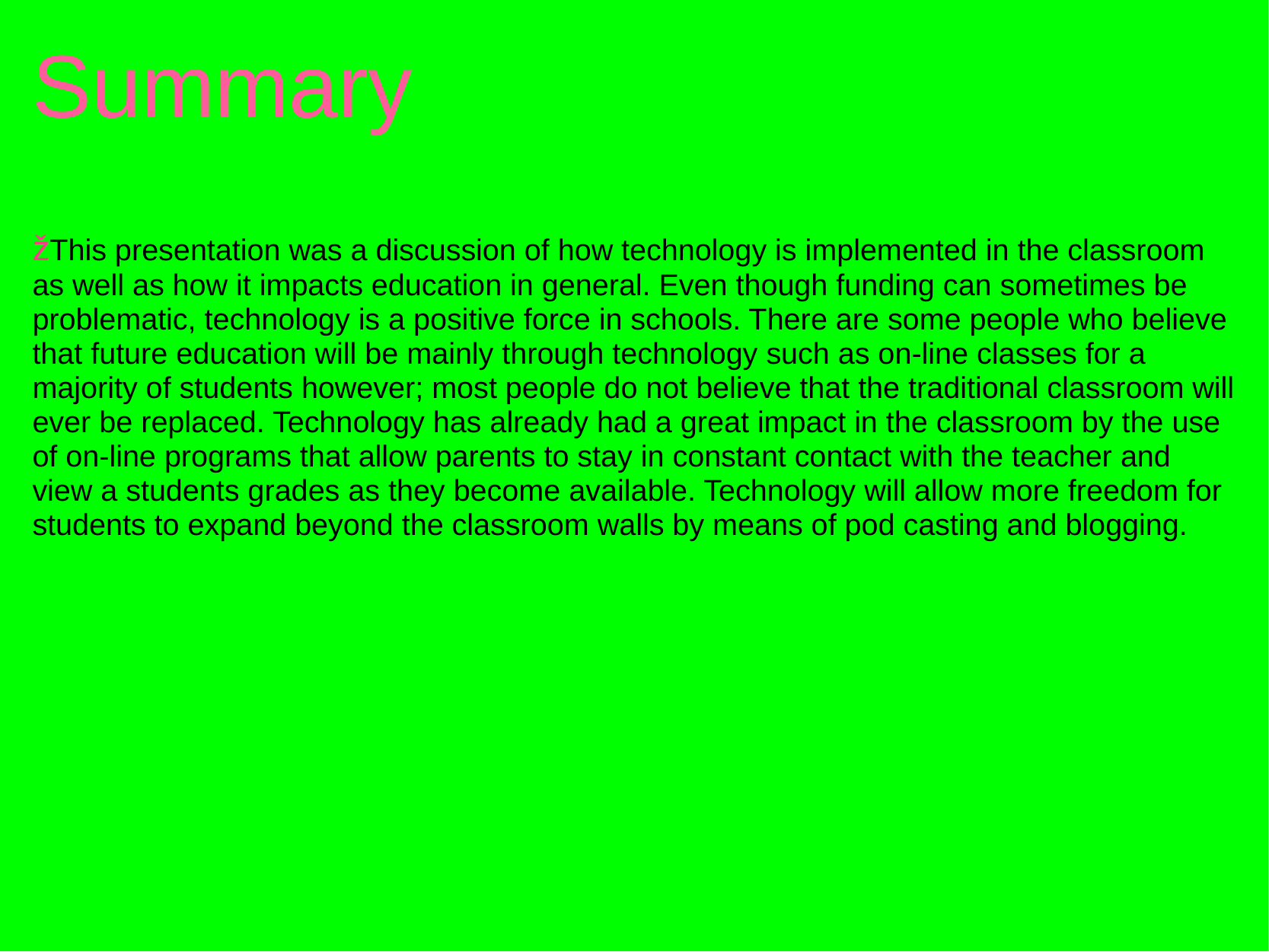

# Summary
žThis presentation was a discussion of how technology is implemented in the classroom as well as how it impacts education in general. Even though funding can sometimes be problematic, technology is a positive force in schools. There are some people who believe that future education will be mainly through technology such as on-line classes for a majority of students however; most people do not believe that the traditional classroom will ever be replaced. Technology has already had a great impact in the classroom by the use of on-line programs that allow parents to stay in constant contact with the teacher and view a students grades as they become available. Technology will allow more freedom for students to expand beyond the classroom walls by means of pod casting and blogging.